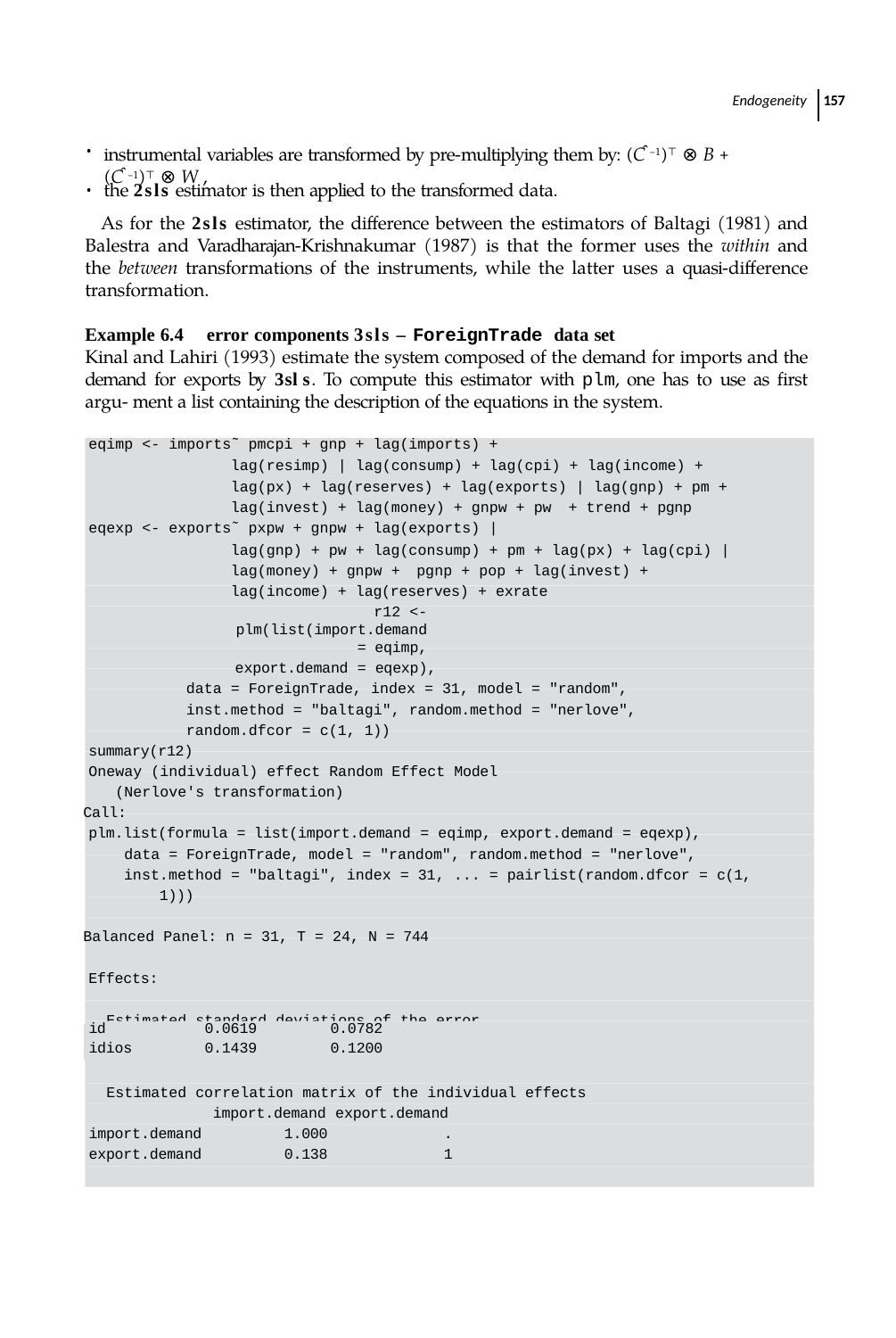

Endogeneity  157

instrumental variables are transformed by pre-multiplying them by: (Ĉ –1)⊤ ⊗ B +

(Ĉ –1)⊤ ⊗ W ,

the 2sls estimator is then applied to the transformed data.
As for the 2sls estimator, the difference between the estimators of Baltagi (1981) and Balestra and Varadharajan-Krishnakumar (1987) is that the former uses the within and the between transformations of the instruments, while the latter uses a quasi-difference transformation.
Example 6.4  error components 3sls – ForeignTrade data set
Kinal and Lahiri (1993) estimate the system composed of the demand for imports and the demand for exports by 3sls. To compute this estimator with plm, one has to use as ﬁrst argu- ment a list containing the description of the equations in the system.

eqimp <- imports ̃ pmcpi + gnp + lag(imports) +
lag(resimp) | lag(consump) + lag(cpi) + lag(income) +
lag(px) + lag(reserves) + lag(exports) | lag(gnp) + pm + lag(invest) + lag(money) + gnpw + pw + trend + pgnp
eqexp <- exports ̃ pxpw + gnpw + lag(exports) |
lag(gnp) + pw + lag(consump) + pm + lag(px) + lag(cpi) | lag(money) + gnpw + pgnp + pop + lag(invest) + lag(income) + lag(reserves) + exrate
r12 <- plm(list(import.demand = eqimp,
export.demand = eqexp),
data = ForeignTrade, index = 31, model = "random", inst.method = "baltagi", random.method = "nerlove", random.dfcor = c(1, 1))
summary(r12)
Oneway (individual) effect Random Effect Model (Nerlove's transformation)
Call:
plm.list(formula = list(import.demand = eqimp, export.demand = eqexp), data = ForeignTrade, model = "random", random.method = "nerlove",
inst.method = "baltagi", index = 31, ... = pairlist(random.dfcor = c(1, 1)))
Balanced Panel: n = 31, T = 24, N = 744 Effects:

Estimated standard deviations of the error import.demand export.demand

| id | 0.0619 | 0.0782 |
| --- | --- | --- |
| idios | 0.1439 | 0.1200 |

Estimated correlation matrix of the individual effects import.demand export.demand
import.demand export.demand
1.000
0.138
. 1